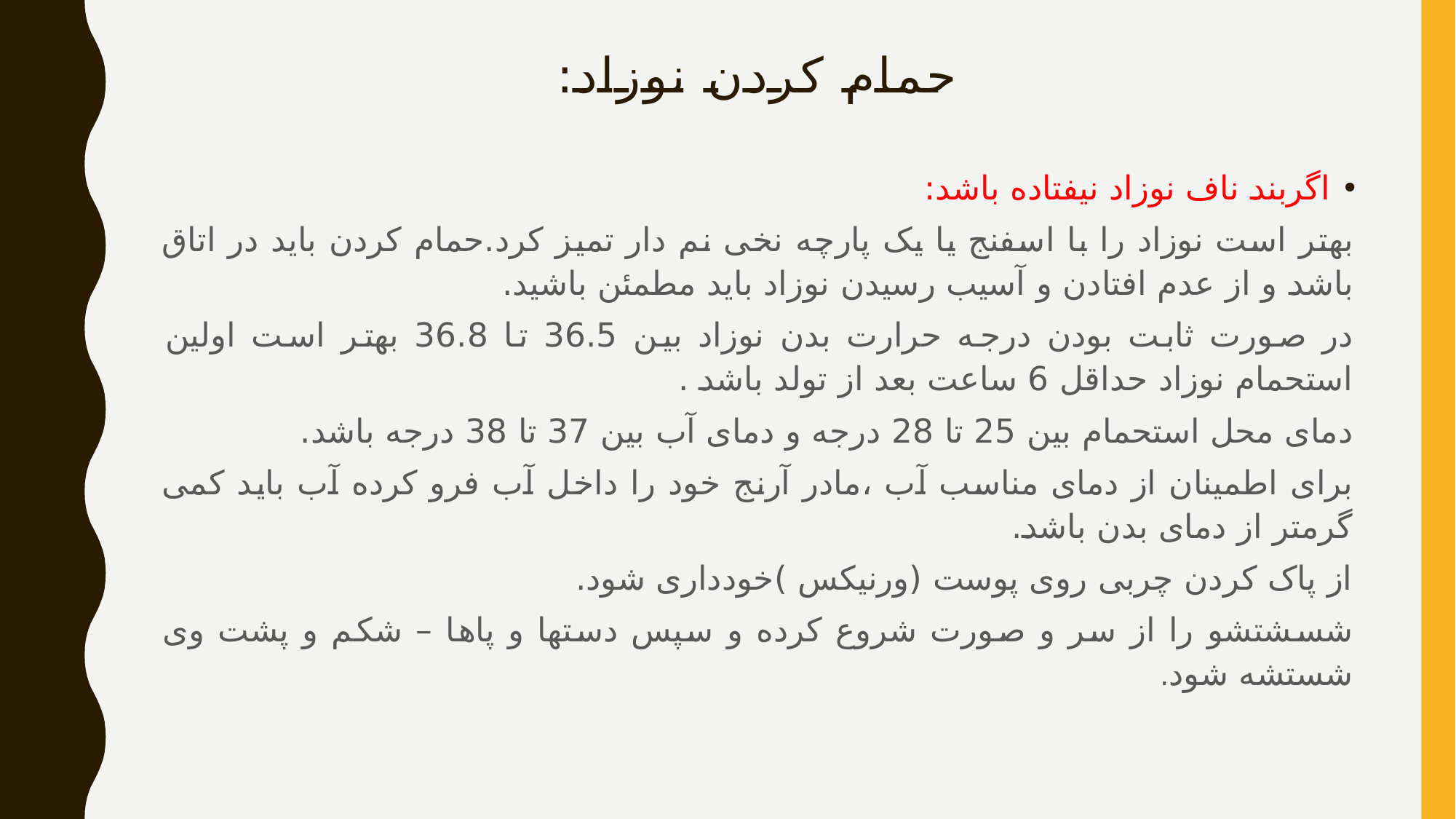

# حمام کردن نوزاد:
اگربند ناف نوزاد نیفتاده باشد:
بهتر است نوزاد را با اسفنج یا یک پارچه نخی نم دار تمیز کرد.حمام کردن باید در اتاق باشد و از عدم افتادن و آسیب رسیدن نوزاد باید مطمئن باشید.
در صورت ثابت بودن درجه حرارت بدن نوزاد بین 36.5 تا 36.8 بهتر است اولین استحمام نوزاد حداقل 6 ساعت بعد از تولد باشد .
دمای محل استحمام بین 25 تا 28 درجه و دمای آب بین 37 تا 38 درجه باشد.
برای اطمینان از دمای مناسب آب ،مادر آرنج خود را داخل آب فرو کرده آب باید کمی گرمتر از دمای بدن باشد.
از پاک کردن چربی روی پوست (ورنیکس )خودداری شود.
شسشتشو را از سر و صورت شروع کرده و سپس دستها و پاها – شکم و پشت وی شستشه شود.